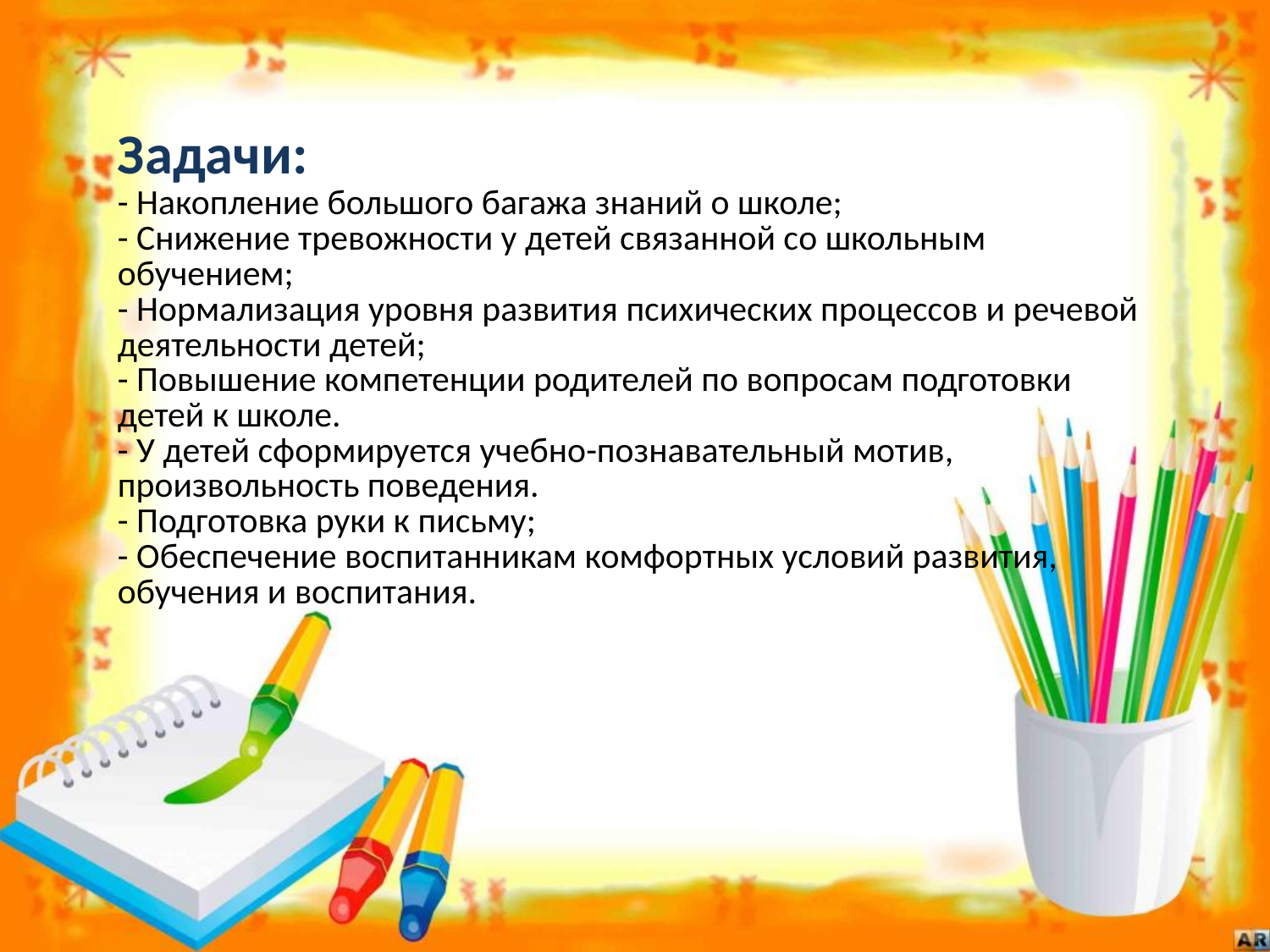

# Задачи: - Накопление большого багажа знаний о школе; - Снижение тревожности у детей связанной со школьным обучением; - Нормализация уровня развития психических процессов и речевой деятельности детей; - Повышение компетенции родителей по вопросам подготовки детей к школе. - У детей сформируется учебно-познавательный мотив, произвольность поведения. - Подготовка руки к письму; - Обеспечение воспитанникам комфортных условий развития, обучения и воспитания.